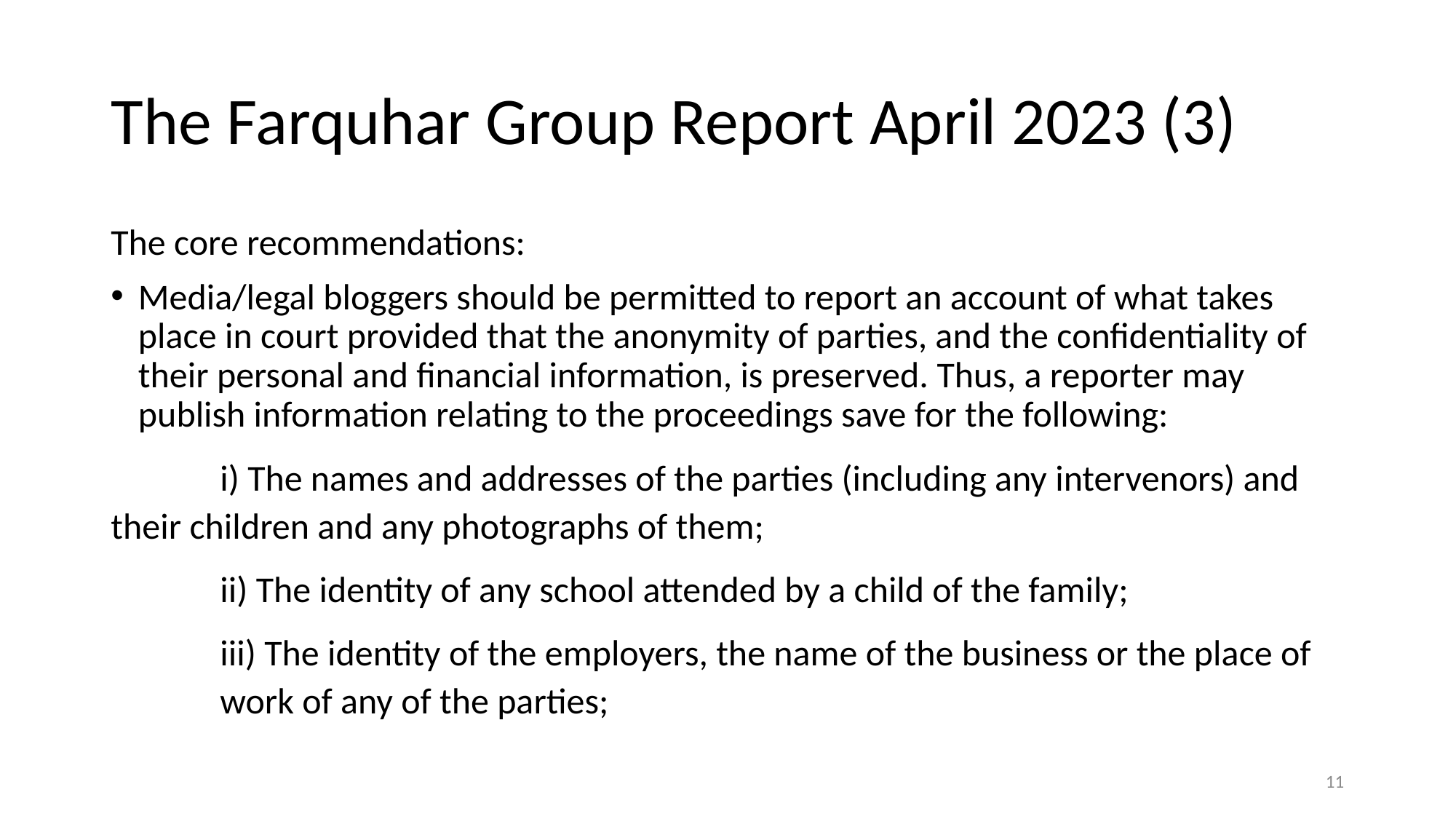

# The Farquhar Group Report April 2023 (3)
The core recommendations:
Media/legal bloggers should be permitted to report an account of what takes place in court provided that the anonymity of parties, and the confidentiality of their personal and financial information, is preserved. Thus, a reporter may publish information relating to the proceedings save for the following:
	i) The names and addresses of the parties (including any intervenors) and 	their children and any photographs of them;
	ii) The identity of any school attended by a child of the family;
	iii) The identity of the employers, the name of the business or the place of 	work of any of the parties;

11